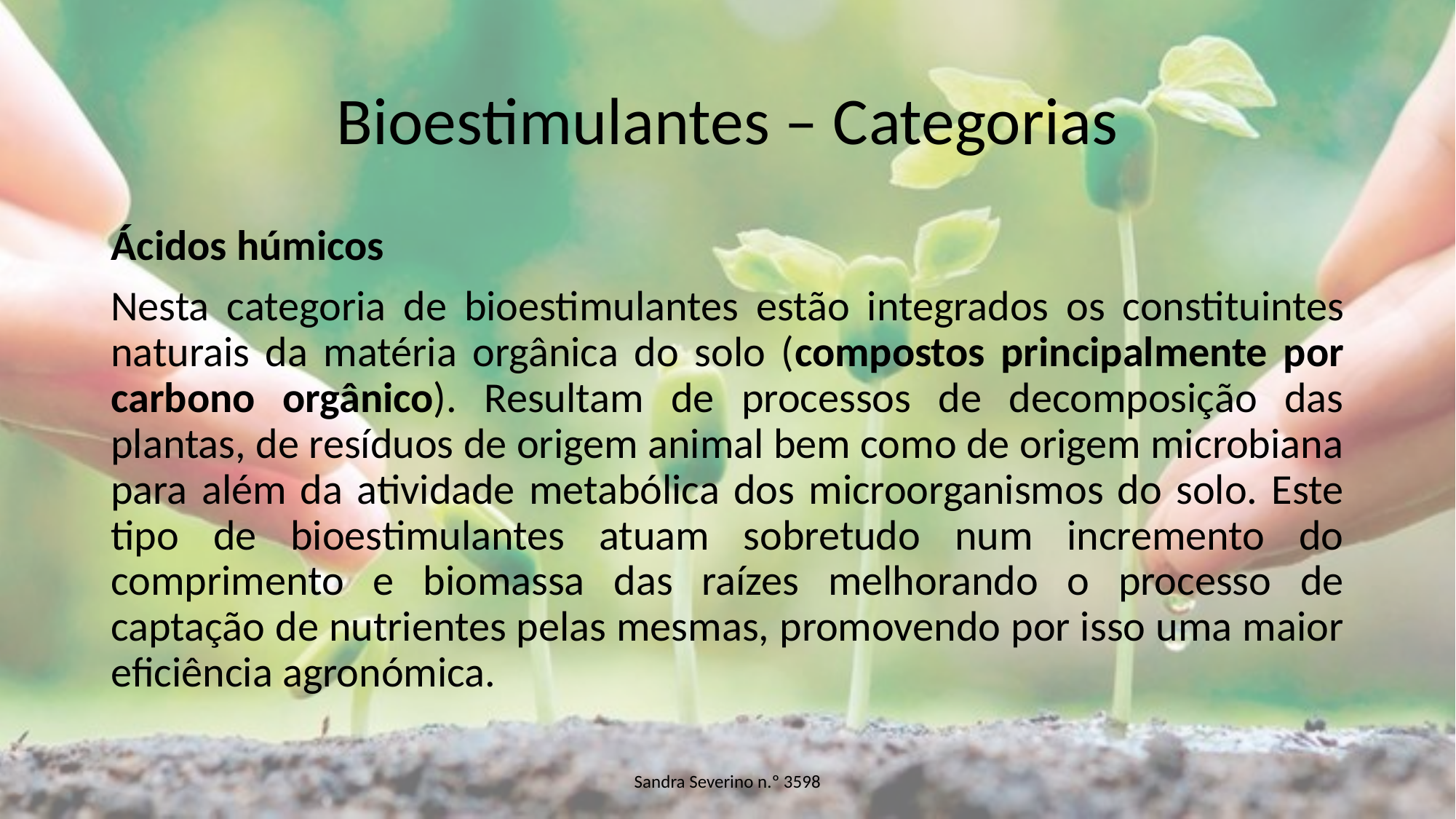

# Bioestimulantes – Categorias
Ácidos húmicos
Nesta categoria de bioestimulantes estão integrados os constituintes naturais da matéria orgânica do solo (compostos principalmente por carbono orgânico). Resultam de processos de decomposição das plantas, de resíduos de origem animal bem como de origem microbiana para além da atividade metabólica dos microorganismos do solo. Este tipo de bioestimulantes atuam sobretudo num incremento do comprimento e biomassa das raízes melhorando o processo de captação de nutrientes pelas mesmas, promovendo por isso uma maior eficiência agronómica.

Sandra Severino n.º 3598